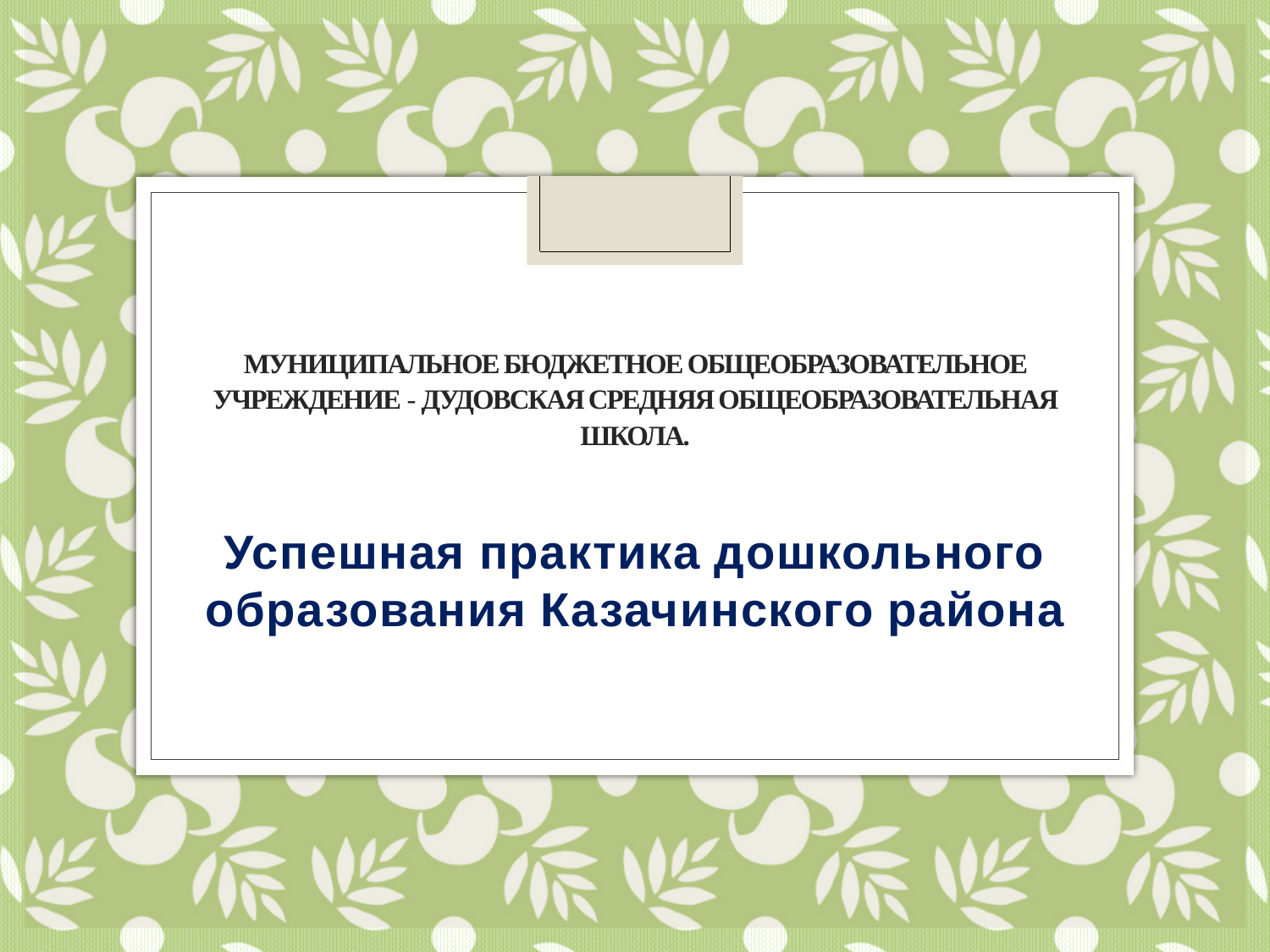

# Муниципальное бюджетное общеобразовательное учреждение - Дудовская средняя общеобразовательная школа.
Успешная практика дошкольного образования Казачинского района